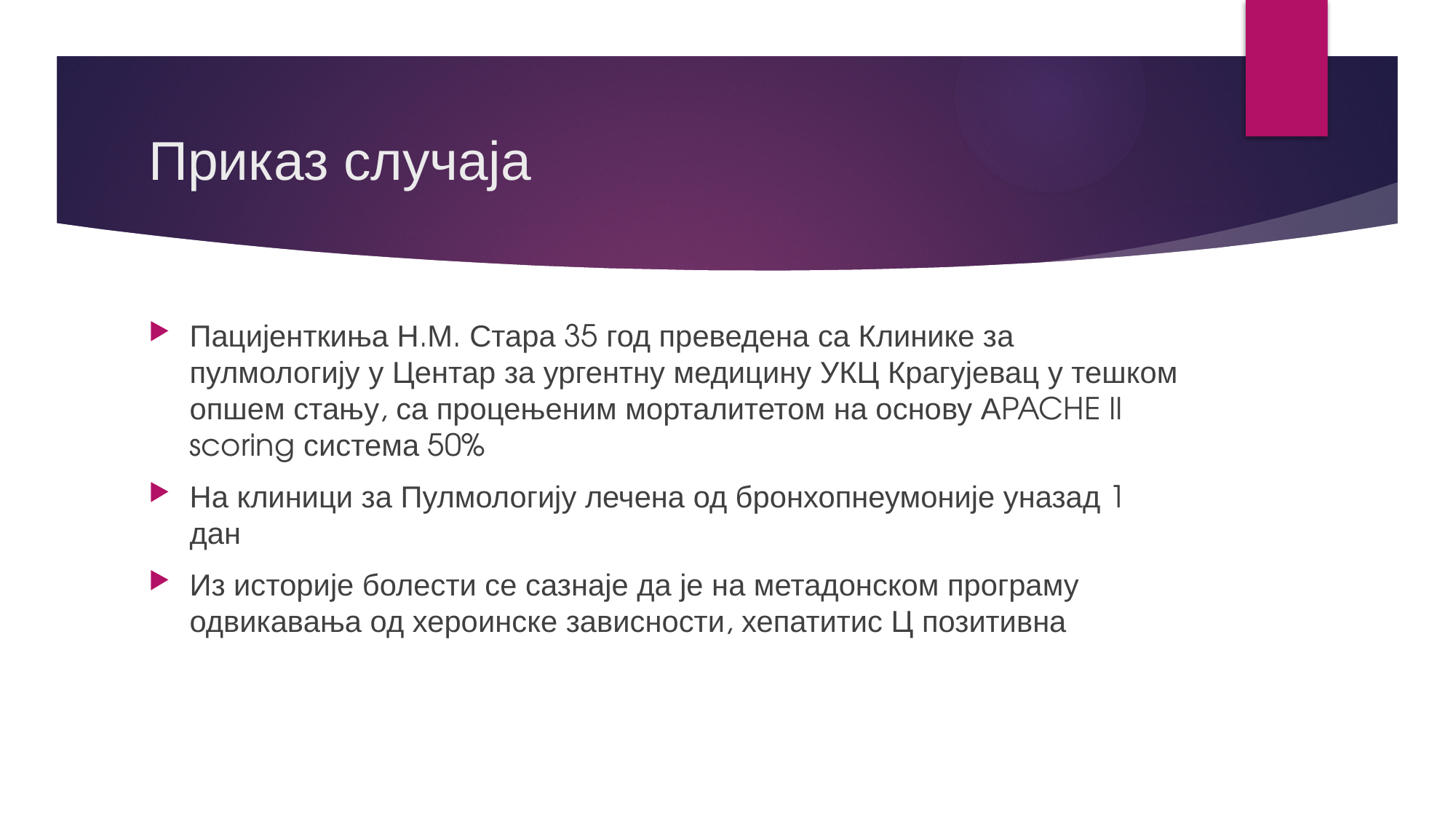

# Приказ случаја
Пацијенткиња Н.М. Стара 35 год преведена са Клинике за пулмологију у Центар за ургентну медицину УКЦ Крагујевац у тешком опшем стању, са процењеним морталитетом на основу АPACHE II scoring система 50%
На клиници за Пулмологију лечена од бронхопнеумоније уназад 1 дан
Из историје болести се сазнаје да је на метадонском програму одвикавања од хероинске зависности, хепатитис Ц позитивна